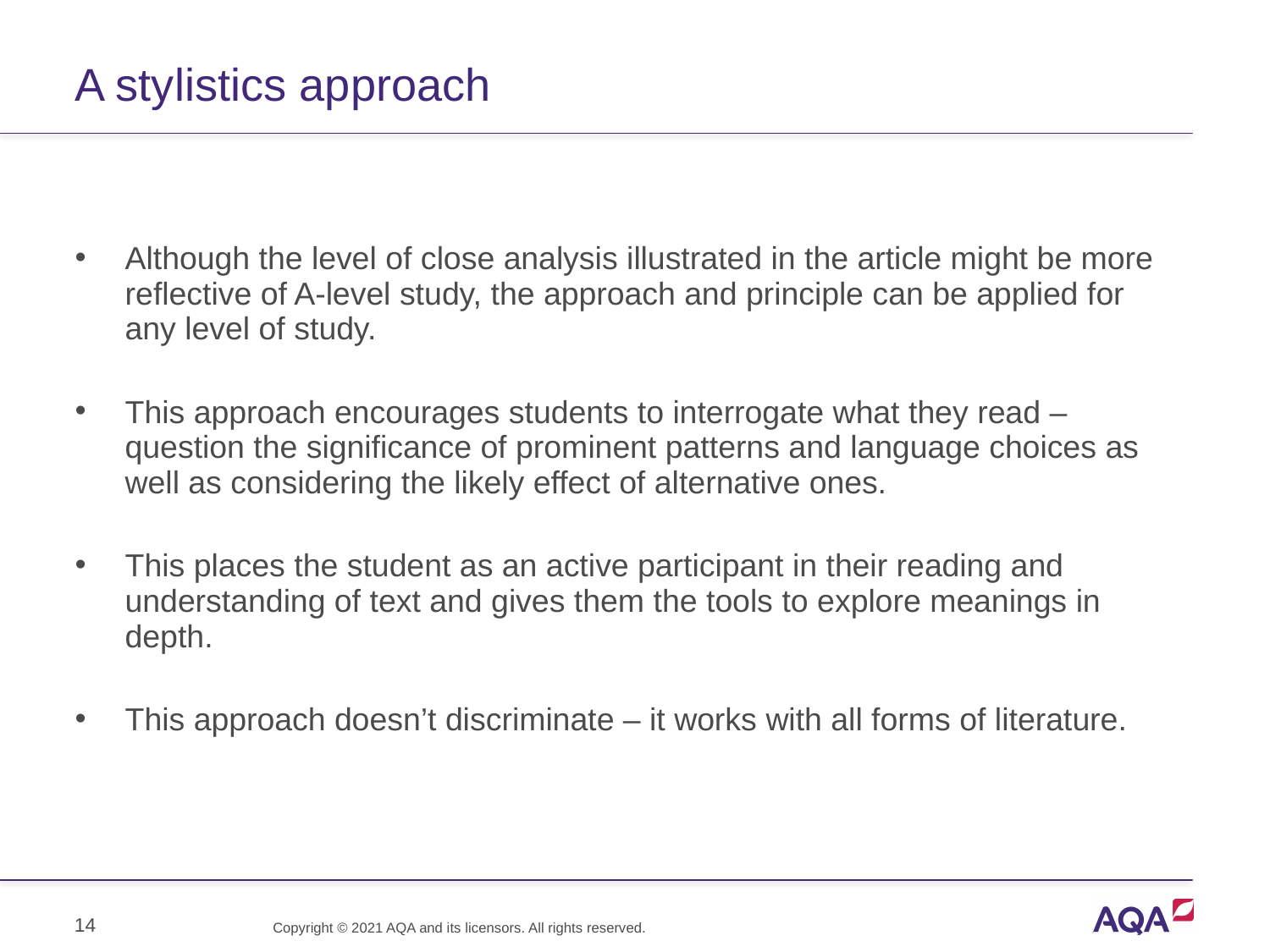

# A stylistics approach
Although the level of close analysis illustrated in the article might be more reflective of A-level study, the approach and principle can be applied for any level of study.

This approach encourages students to interrogate what they read – question the significance of prominent patterns and language choices as well as considering the likely effect of alternative ones.

This places the student as an active participant in their reading and understanding of text and gives them the tools to explore meanings in depth.

This approach doesn’t discriminate – it works with all forms of literature.
14
Copyright © 2021 AQA and its licensors. All rights reserved.